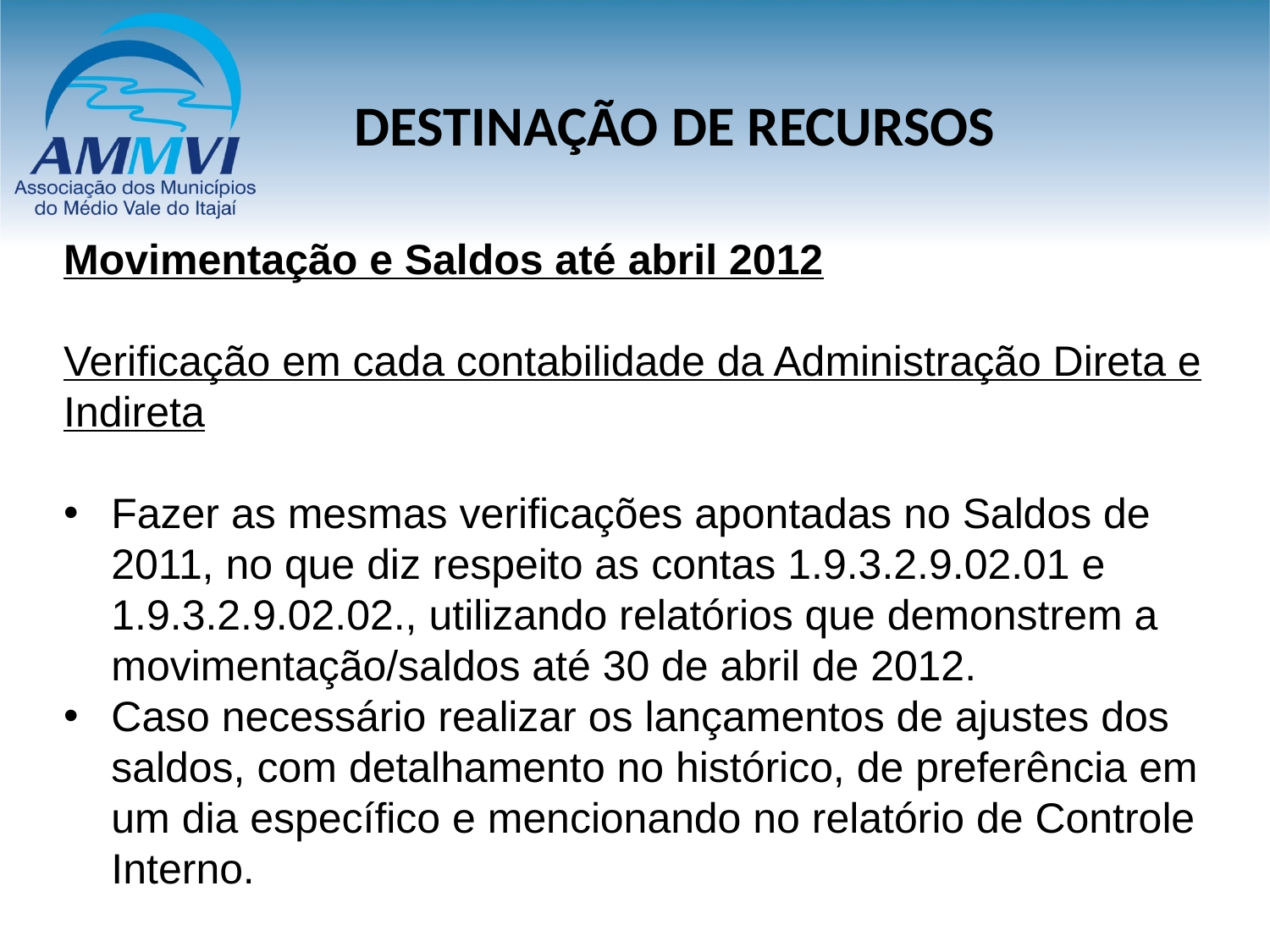

# DESTINAÇÃO DE RECURSOS

Movimentação e Saldos até abril 2012

Verificação em cada contabilidade da Administração Direta e Indireta

Fazer as mesmas verificações apontadas no Saldos de 2011, no que diz respeito as contas 1.9.3.2.9.02.01 e 1.9.3.2.9.02.02., utilizando relatórios que demonstrem a movimentação/saldos até 30 de abril de 2012.
Caso necessário realizar os lançamentos de ajustes dos saldos, com detalhamento no histórico, de preferência em um dia específico e mencionando no relatório de Controle Interno.